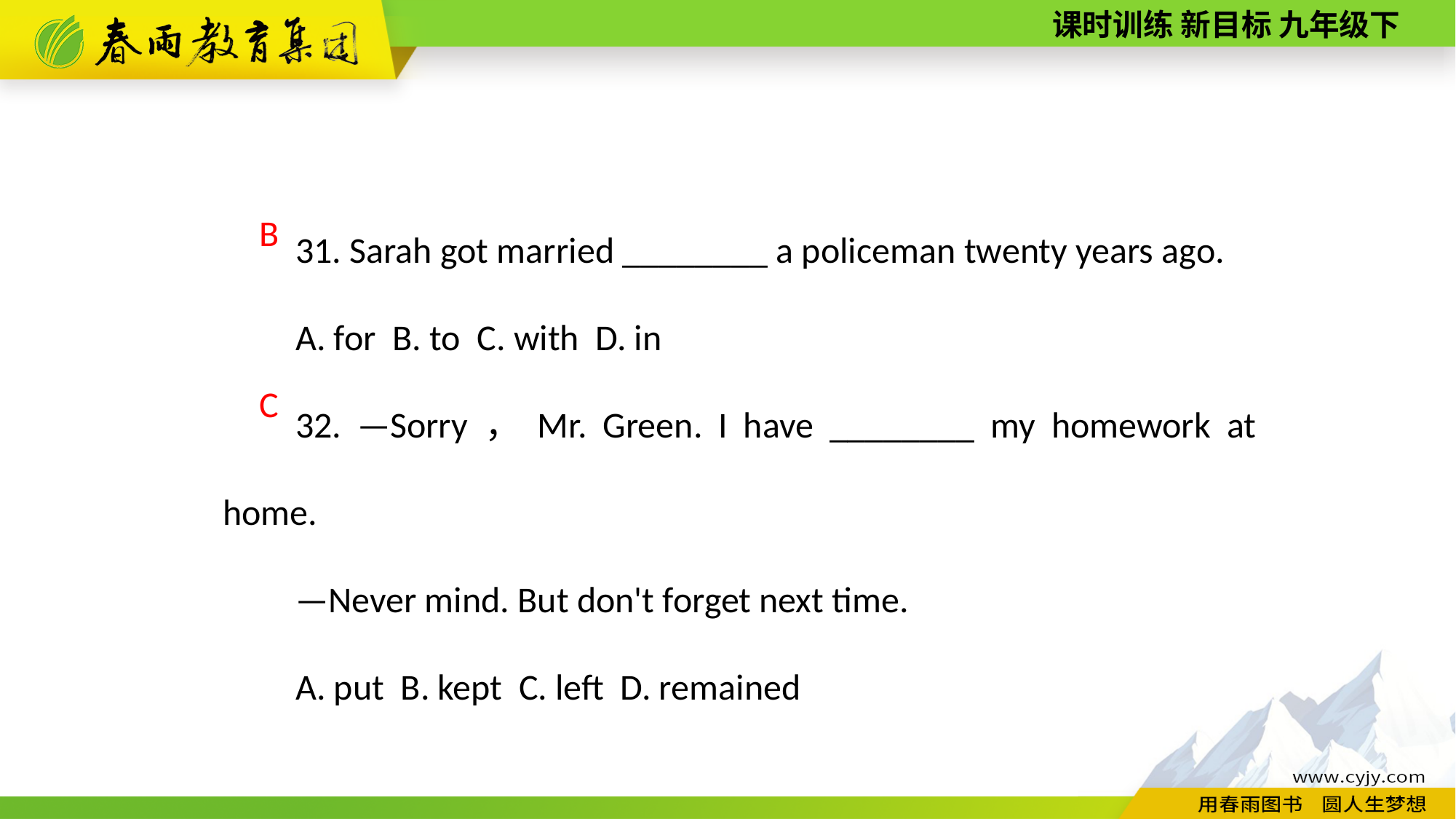

31. Sarah got married ________ a policeman twenty years ago.
A. for  B. to  C. with  D. in
32. —Sorry，Mr. Green. I have ________ my homework at home.
—Never mind. But don't forget next time.
A. put  B. kept  C. left  D. remained
B
C